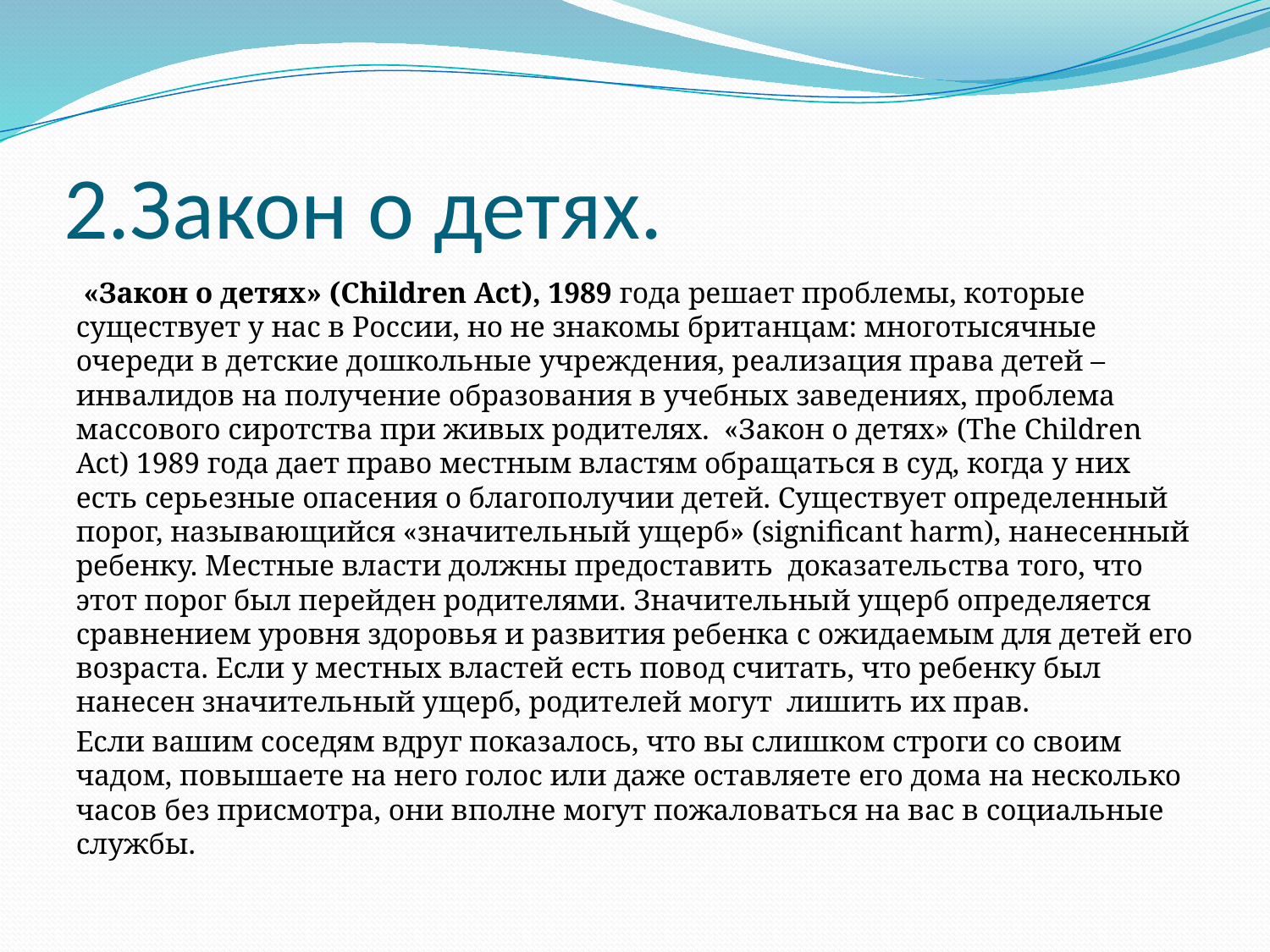

# 2.Закон о детях.
 «Закон о детях» (Children Act), 1989 года решает проблемы, которые существует у нас в России, но не знакомы британцам: многотысячные очереди в детские дошкольные учреждения, реализация права детей – инвалидов на получение образования в учебных заведениях, проблема массового сиротства при живых родителях.  «Закон о детях» (The Children Act) 1989 года дает право местным властям обращаться в суд, когда у них есть серьезные опасения о благополучии детей. Существует определенный порог, называющийся «значительный ущерб» (significant harm), нанесенный ребенку. Местные власти должны предоставить  доказательства того, что этот порог был перейден родителями. Значительный ущерб определяется сравнением уровня здоровья и развития ребенка с ожидаемым для детей его возраста. Если у местных властей есть повод считать, что ребенку был нанесен значительный ущерб, родителей могут  лишить их прав.
Если вашим соседям вдруг показалось, что вы слишком строги со своим чадом, повышаете на него голос или даже оставляете его дома на несколько часов без присмотра, они вполне могут пожаловаться на вас в социальные службы.